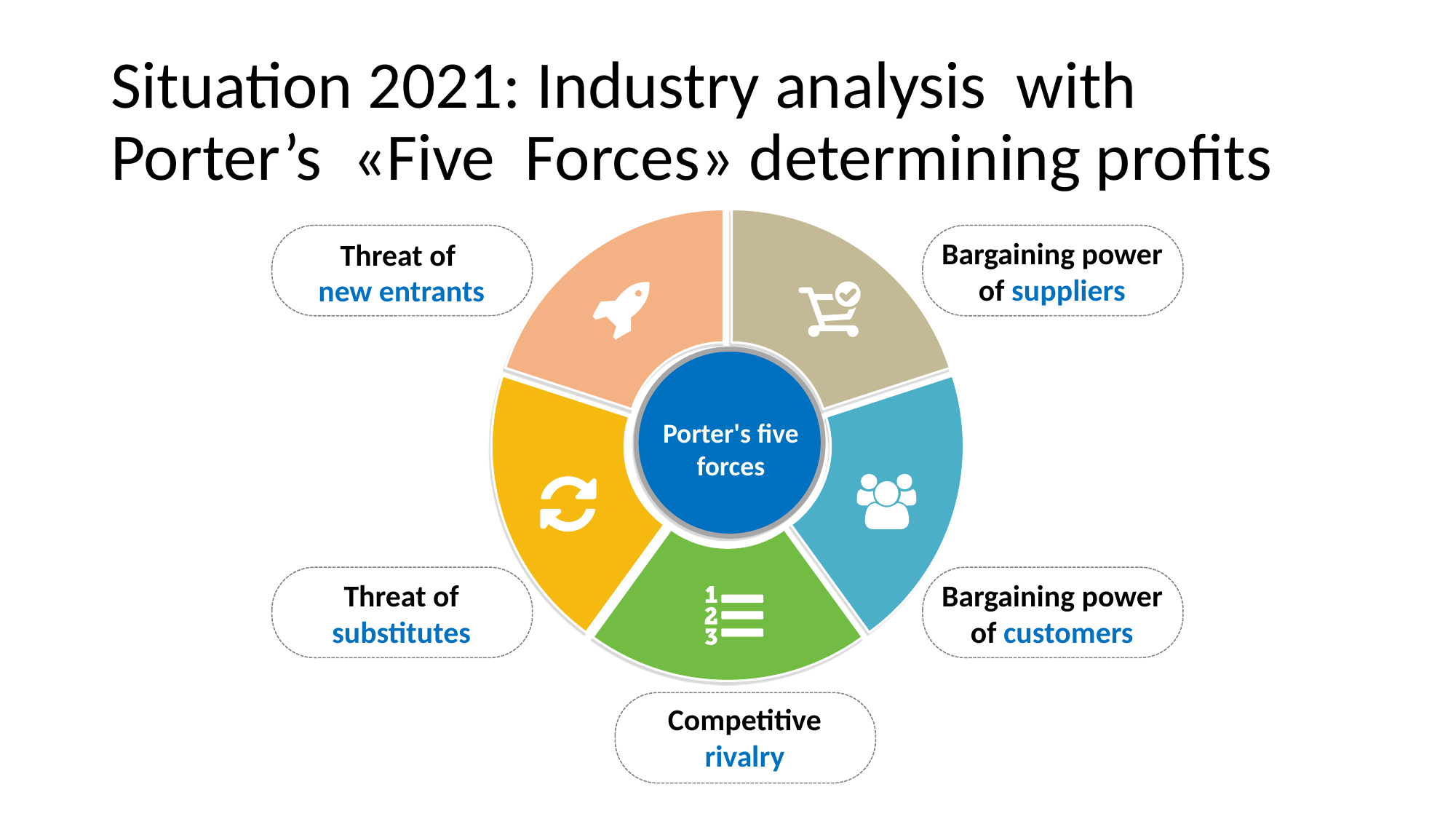

# Situation 2021: Industry analysis  with Porter’s  «Five  Forces» determining profits

Porter's five forces

Threat of
new entrants

Bargaining power of suppliers

Threat of substitutes

Bargaining power of customers

Competitive rivalry